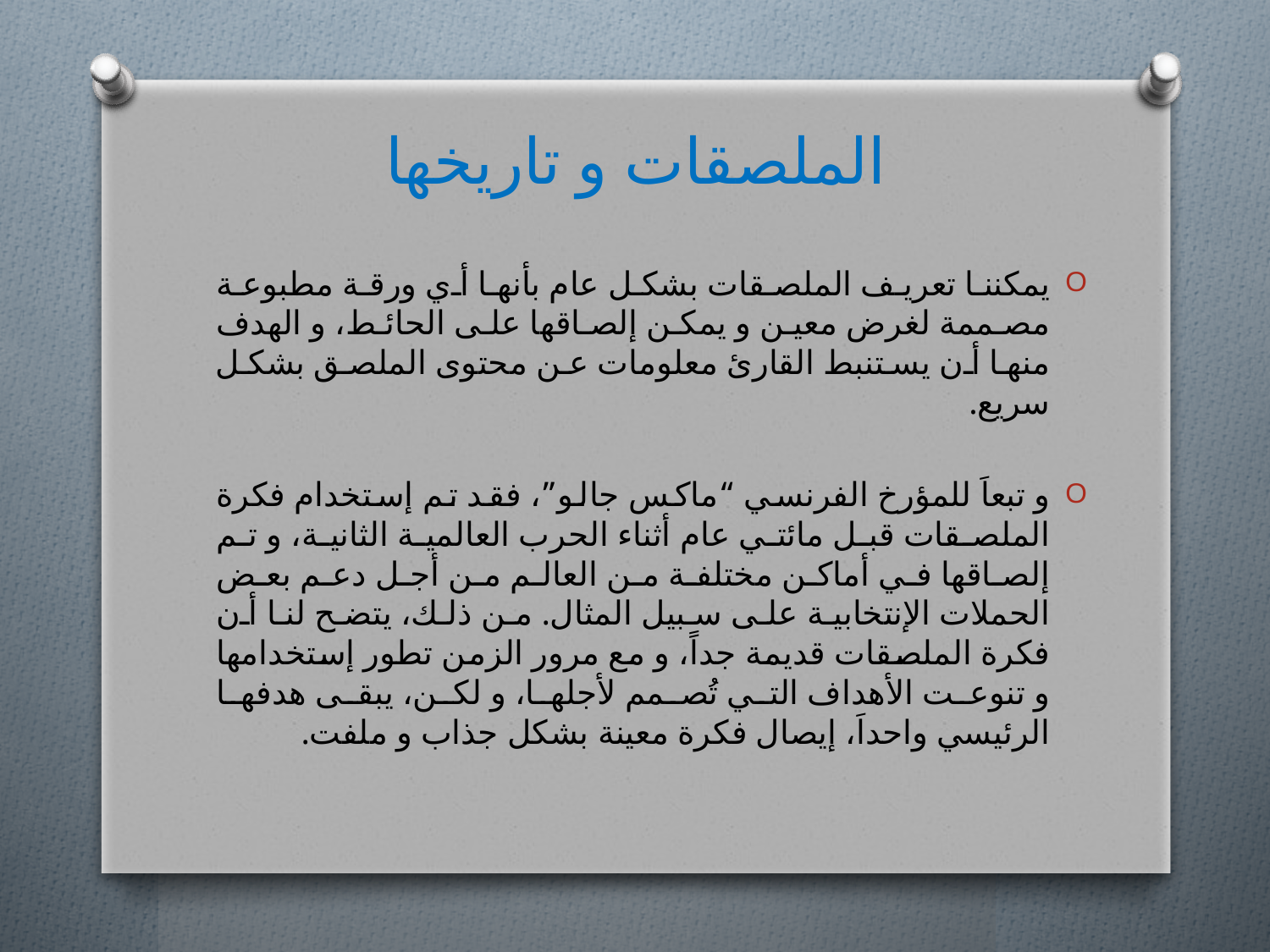

# الملصقات و تاريخها
يمكننا تعريف الملصقات بشكل عام بأنها أي ورقة مطبوعة مصممة لغرض معين و يمكن إلصاقها على الحائط، و الهدف منها أن يستنبط القارئ معلومات عن محتوى الملصق بشكل سريع.

و تبعاَ للمؤرخ الفرنسي “ماكس جالو”، فقد تم إستخدام فكرة الملصقات قبل مائتي عام أثناء الحرب العالمية الثانية، و تم إلصاقها في أماكن مختلفة من العالم من أجل دعم بعض الحملات الإنتخابية على سبيل المثال. من ذلك، يتضح لنا أن فكرة الملصقات قديمة جداً، و مع مرور الزمن تطور إستخدامها و تنوعت الأهداف التي تُصمم لأجلها، و لكن، يبقى هدفها الرئيسي واحداَ، إيصال فكرة معينة بشكل جذاب و ملفت.